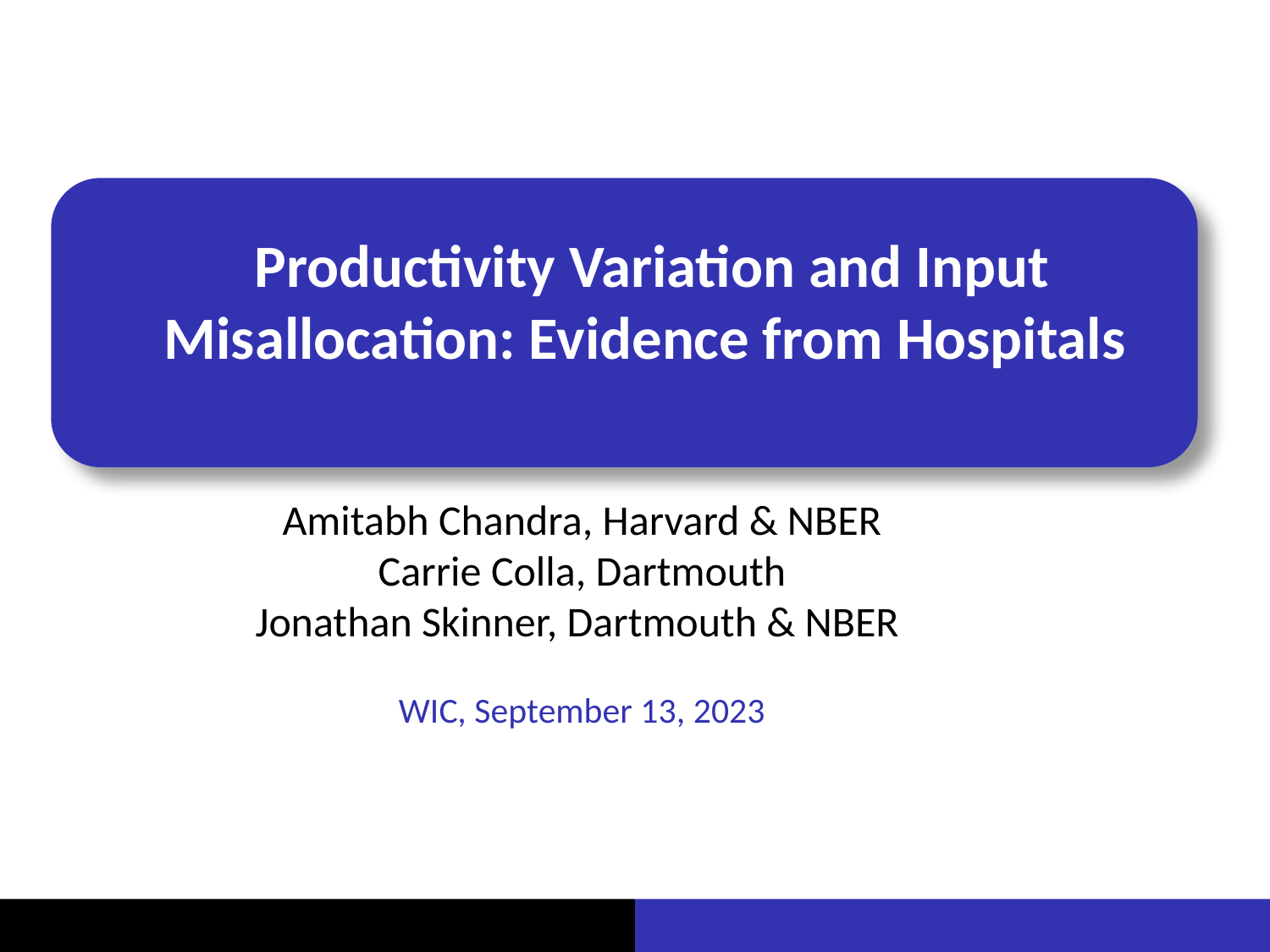

# Productivity Variation and Input Misallocation: Evidence from Hospitals
Amitabh Chandra, Harvard & NBER
Carrie Colla, Dartmouth
Jonathan Skinner, Dartmouth & NBER

WIC, September 13, 2023